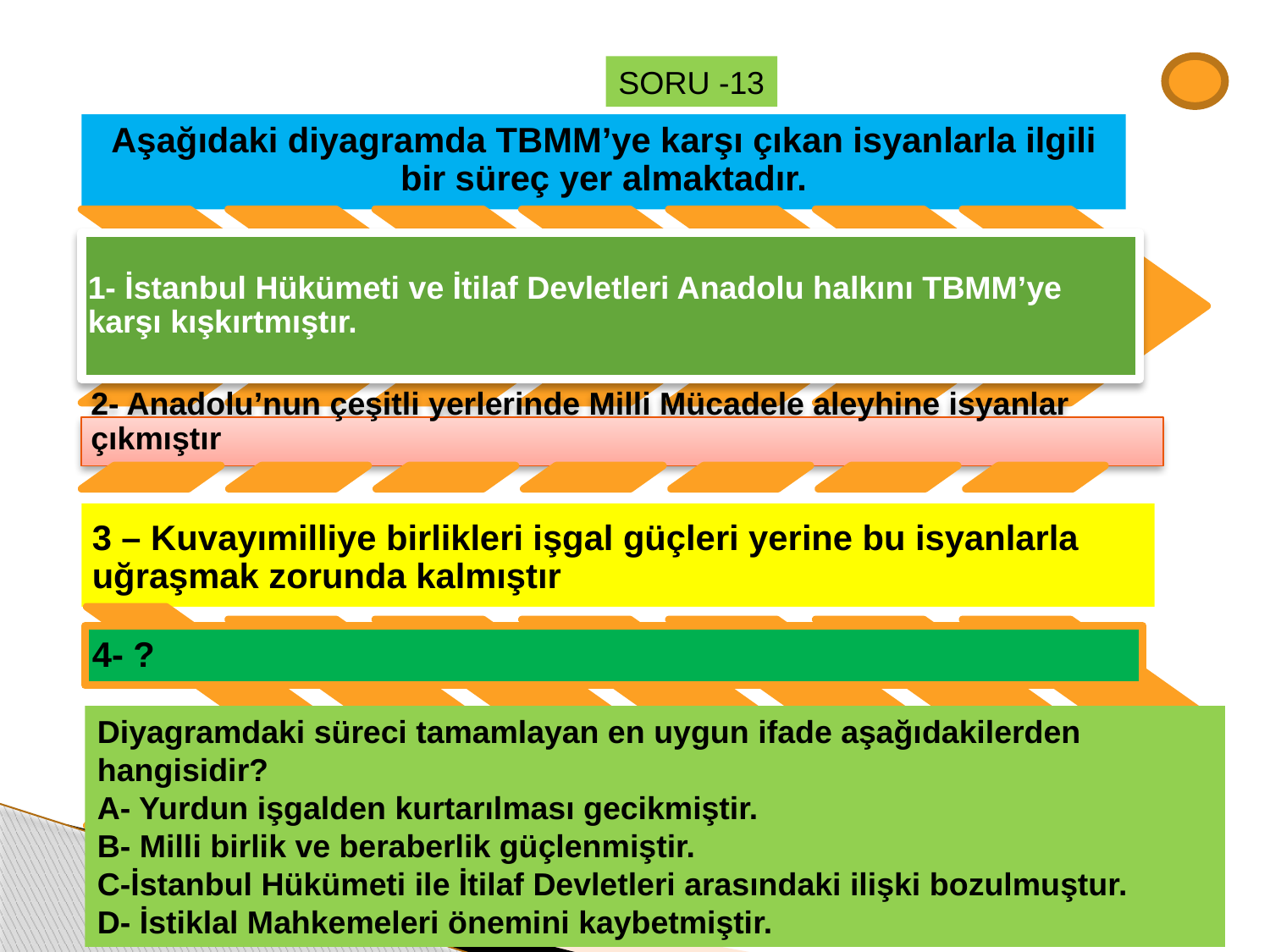

SORU -13

Aşağıdaki diyagramda TBMM’ye karşı çıkan isyanlarla ilgili bir süreç yer almaktadır.
1- İstanbul Hükümeti ve İtilaf Devletleri Anadolu halkını TBMM’ye karşı kışkırtmıştır.
2- Anadolu’nun çeşitli yerlerinde Milli Mücadele aleyhine isyanlar çıkmıştır
3 – Kuvayımilliye birlikleri işgal güçleri yerine bu isyanlarla uğraşmak zorunda kalmıştır
4- ?
Diyagramdaki süreci tamamlayan en uygun ifade aşağıdakilerden hangisidir?
A- Yurdun işgalden kurtarılması gecikmiştir.
B- Milli birlik ve beraberlik güçlenmiştir.
C-İstanbul Hükümeti ile İtilaf Devletleri arasındaki ilişki bozulmuştur.
D- İstiklal Mahkemeleri önemini kaybetmiştir.